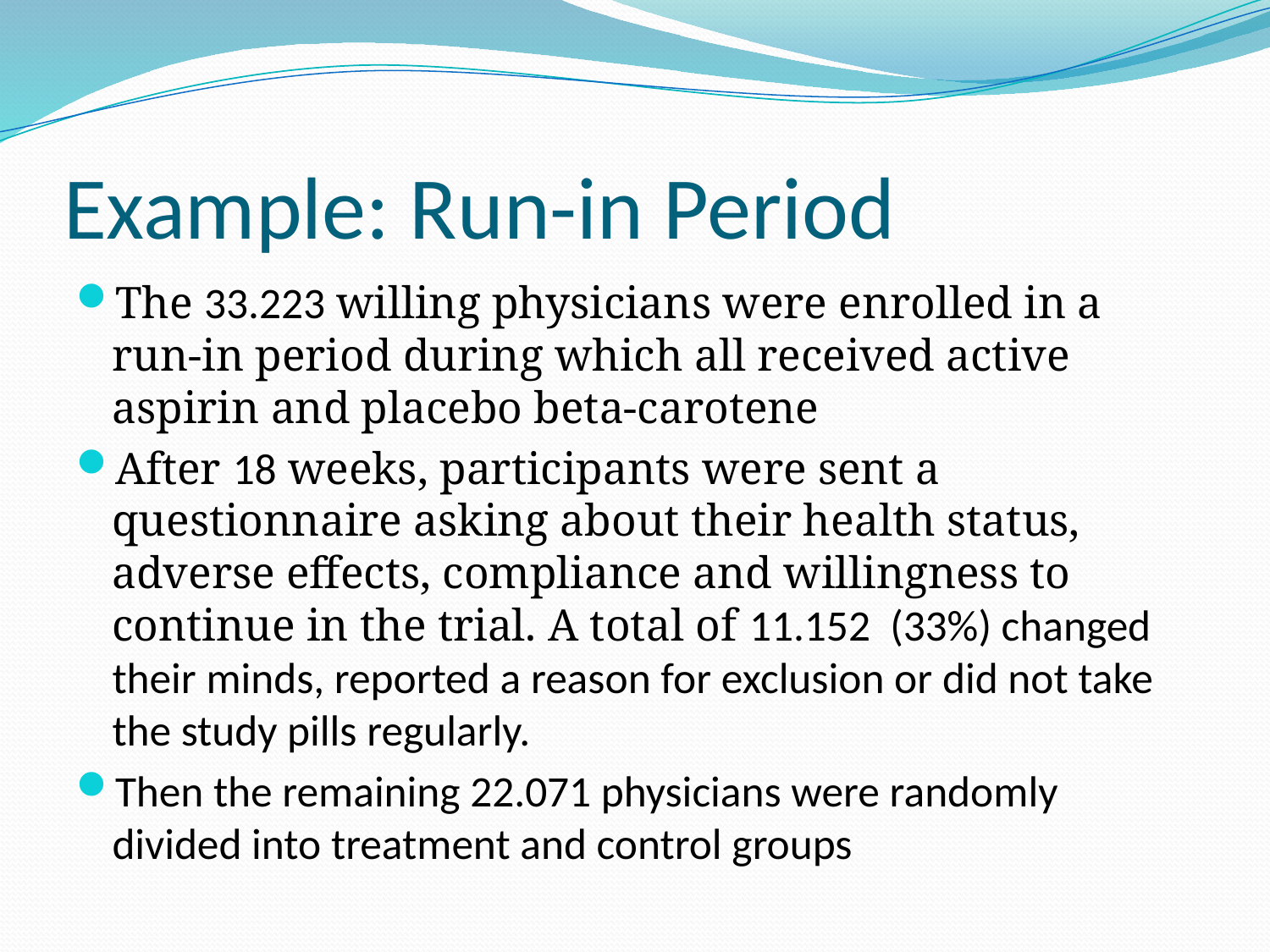

# Example: Run-in Period
The 33.223 willing physicians were enrolled in a run-in period during which all received active aspirin and placebo beta-carotene
After 18 weeks, participants were sent a questionnaire asking about their health status, adverse effects, compliance and willingness to continue in the trial. A total of 11.152  (33%) changed their minds, reported a reason for exclusion or did not take the study pills regularly.
Then the remaining 22.071 physicians were randomly divided into treatment and control groups